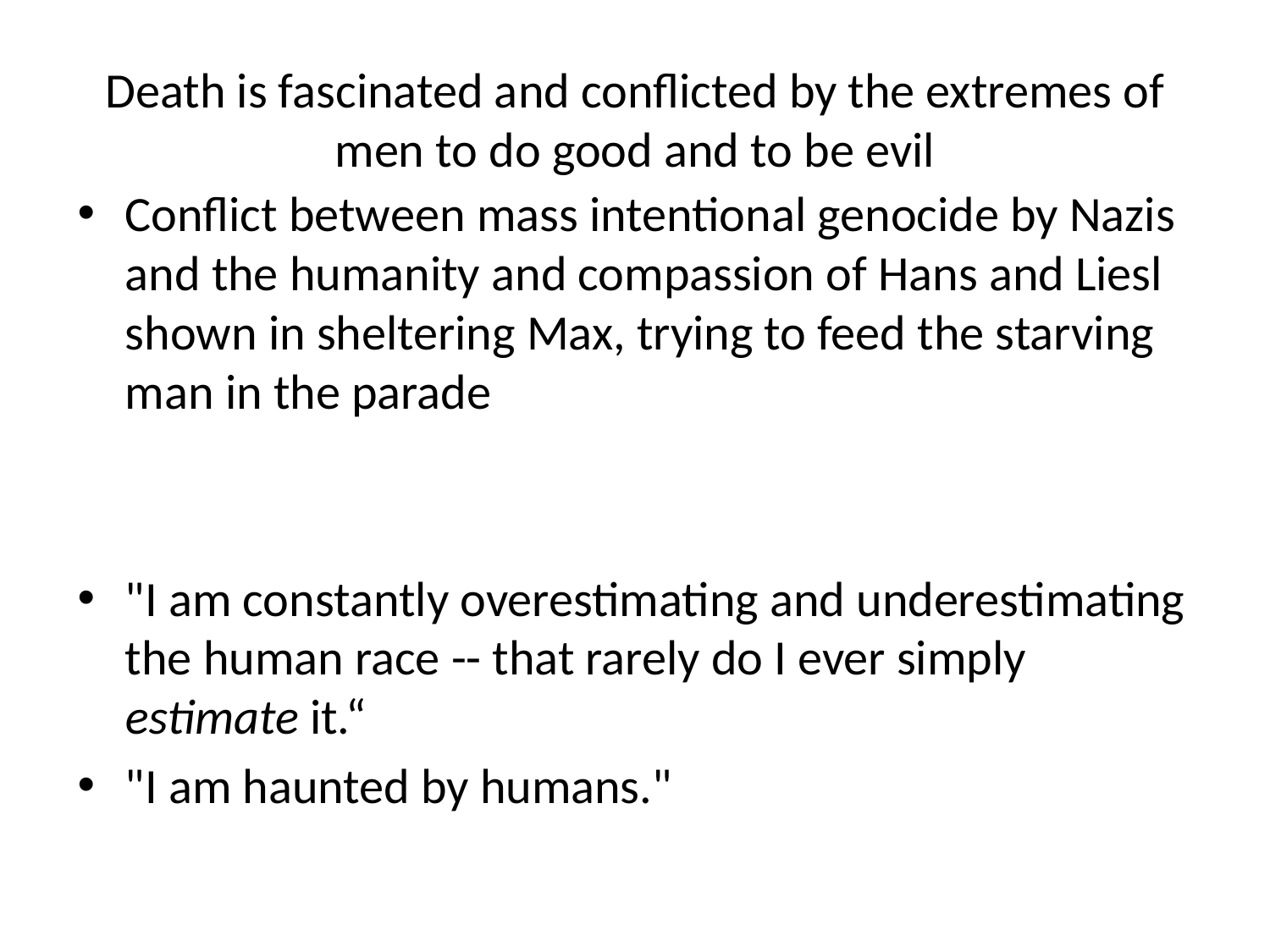

# Death is fascinated and conflicted by the extremes of men to do good and to be evil
Conflict between mass intentional genocide by Nazis and the humanity and compassion of Hans and Liesl shown in sheltering Max, trying to feed the starving man in the parade

"I am constantly overestimating and underestimating the human race -- that rarely do I ever simply estimate it.“
"I am haunted by humans."